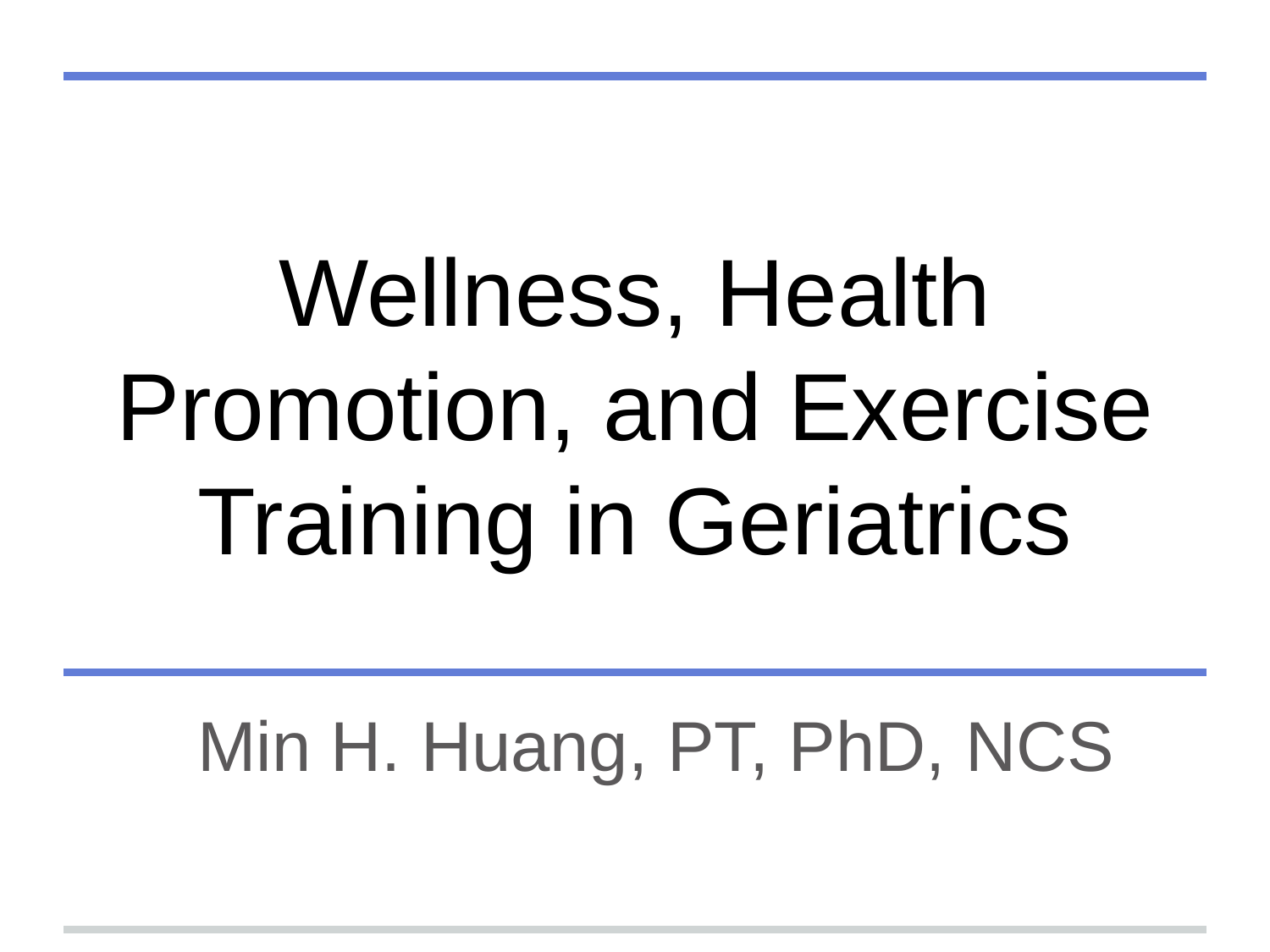

# Wellness, Health Promotion, and Exercise Training in Geriatrics
Min H. Huang, PT, PhD, NCS